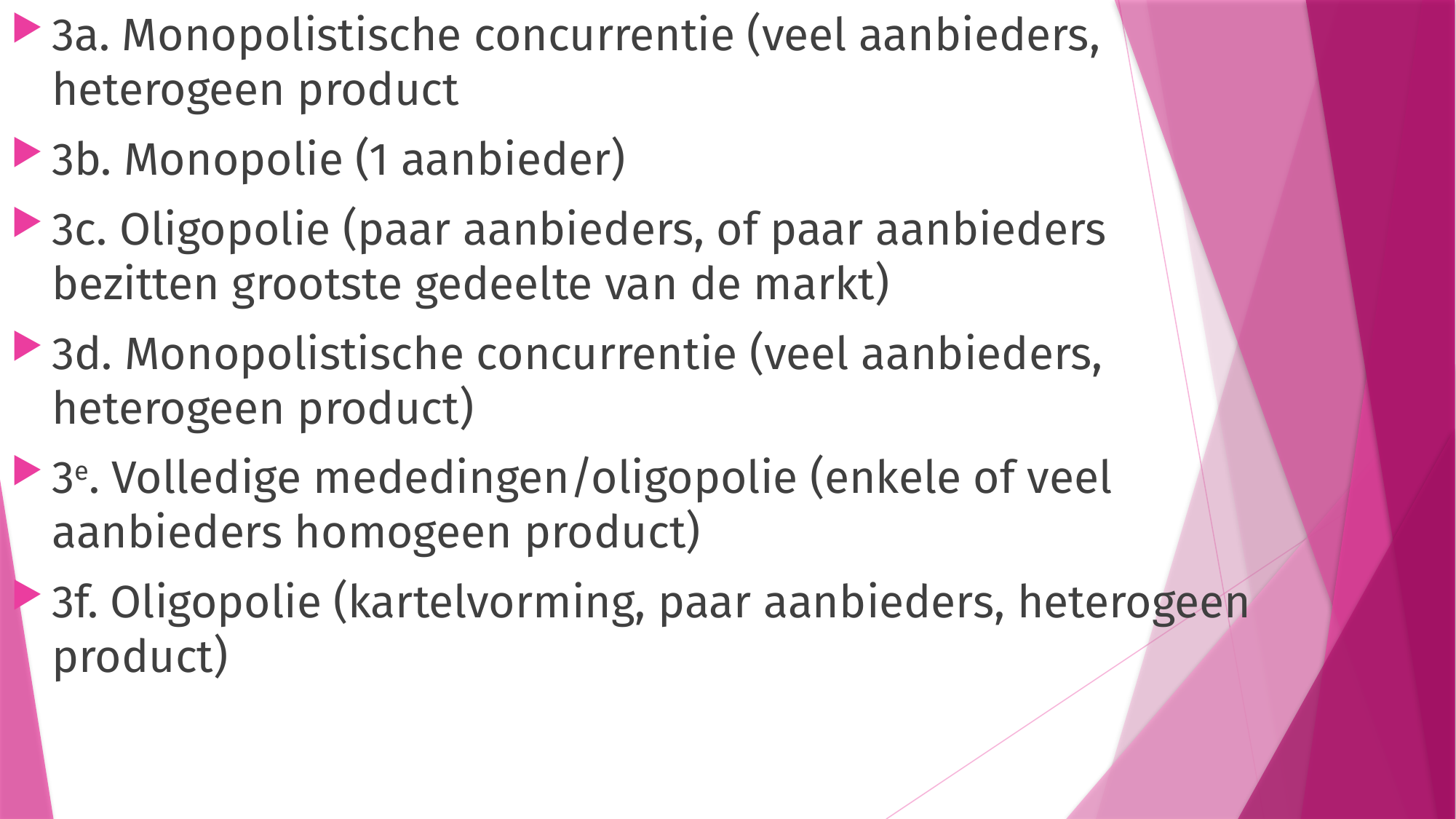

3a. Monopolistische concurrentie (veel aanbieders, heterogeen product
3b. Monopolie (1 aanbieder)
3c. Oligopolie (paar aanbieders, of paar aanbieders bezitten grootste gedeelte van de markt)
3d. Monopolistische concurrentie (veel aanbieders, heterogeen product)
3e. Volledige mededingen/oligopolie (enkele of veel aanbieders homogeen product)
3f. Oligopolie (kartelvorming, paar aanbieders, heterogeen product)